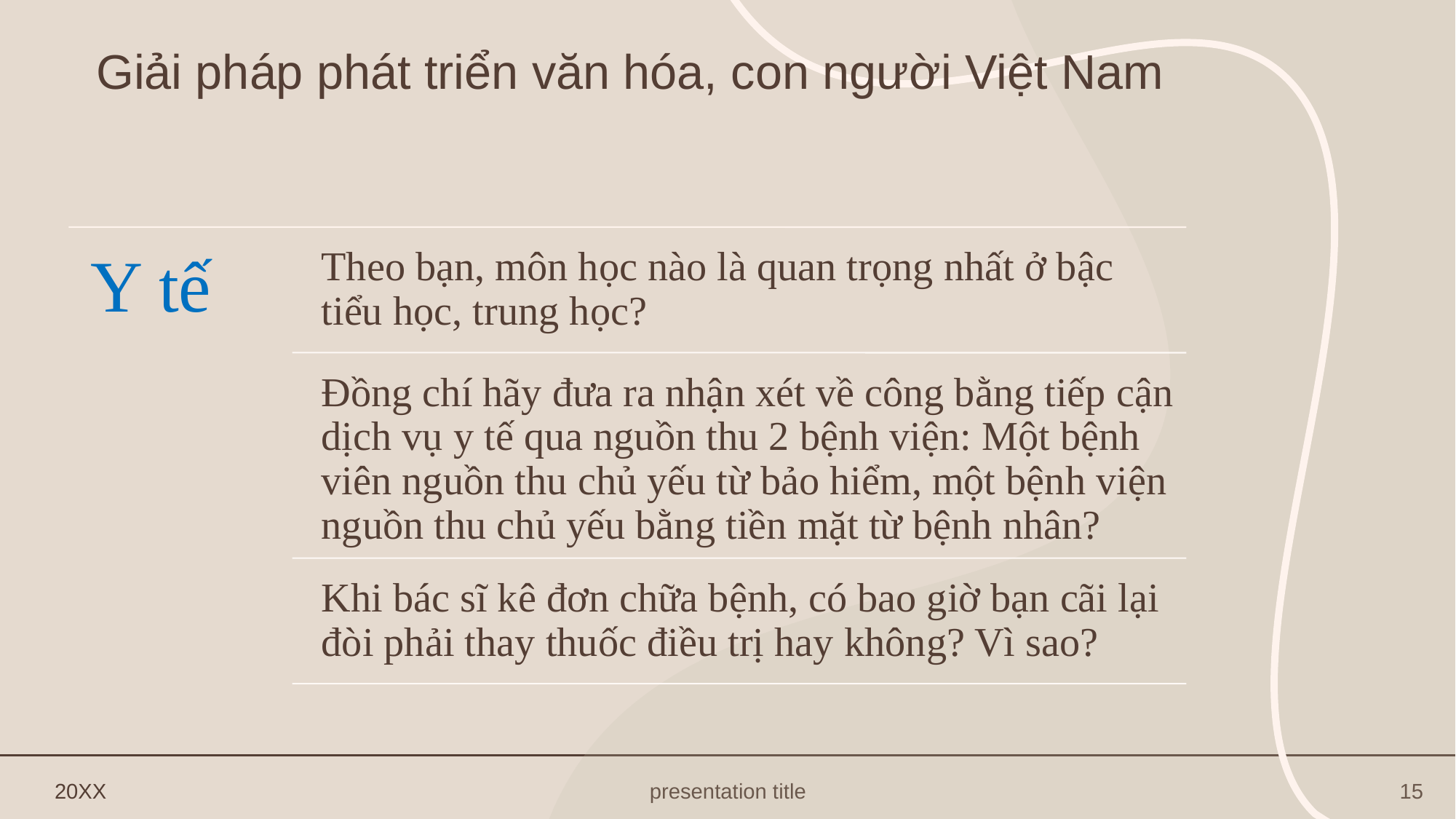

# Giải pháp phát triển văn hóa, con người Việt Nam
Y tế
Theo bạn, môn học nào là quan trọng nhất ở bậc tiểu học, trung học?
Đồng chí hãy đưa ra nhận xét về công bằng tiếp cận dịch vụ y tế qua nguồn thu 2 bệnh viện: Một bệnh viên nguồn thu chủ yếu từ bảo hiểm, một bệnh viện nguồn thu chủ yếu bằng tiền mặt từ bệnh nhân?
Khi bác sĩ kê đơn chữa bệnh, có bao giờ bạn cãi lại đòi phải thay thuốc điều trị hay không? Vì sao?
20XX
presentation title
15